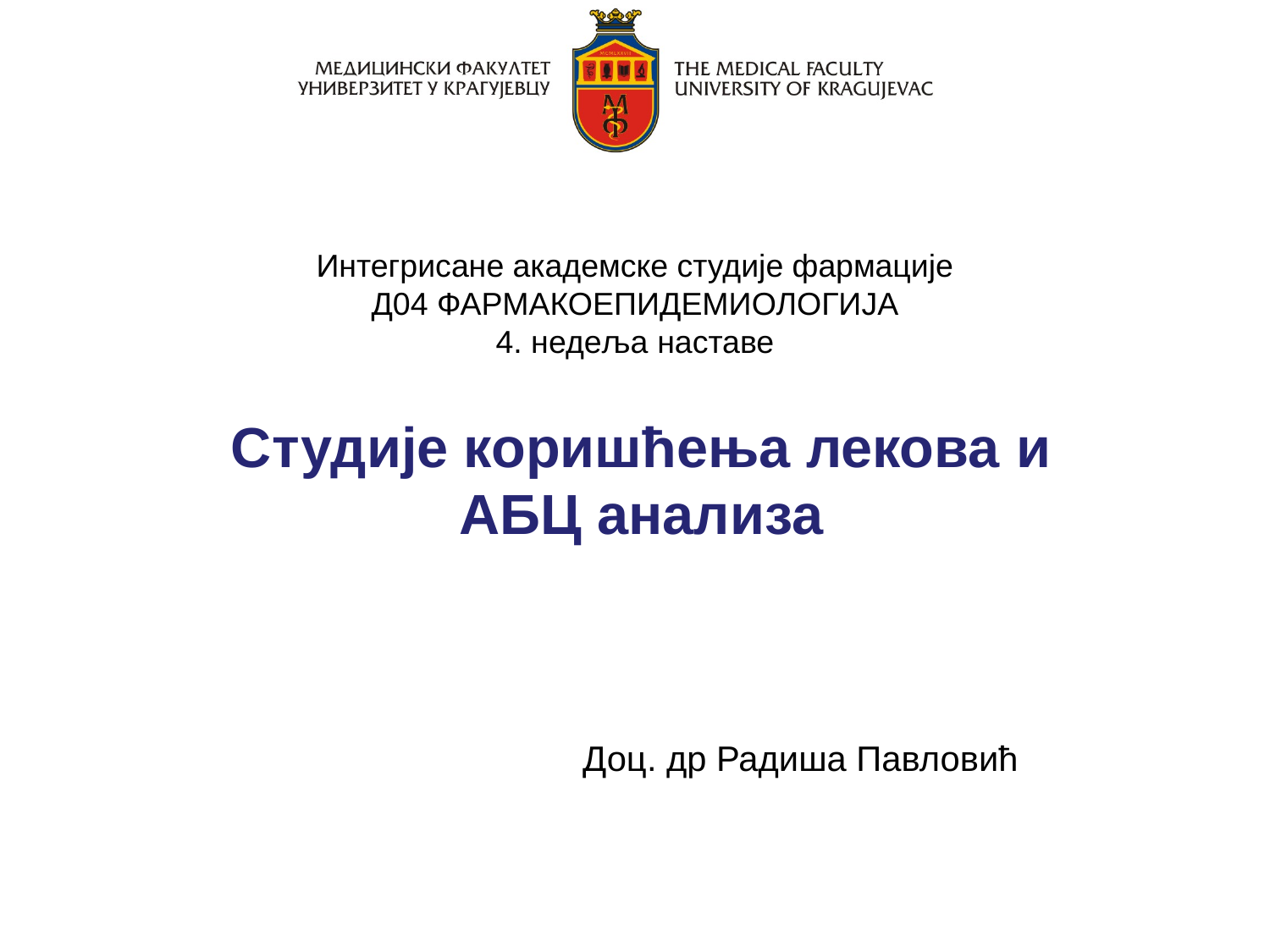

# Интегрисане академске студије фармације Д04 ФАРМАКОЕПИДЕМИОЛОГИЈА 4. недеља наставе Студије коришћења лекова и АБЦ анализа
Доц. др Радиша Павловић